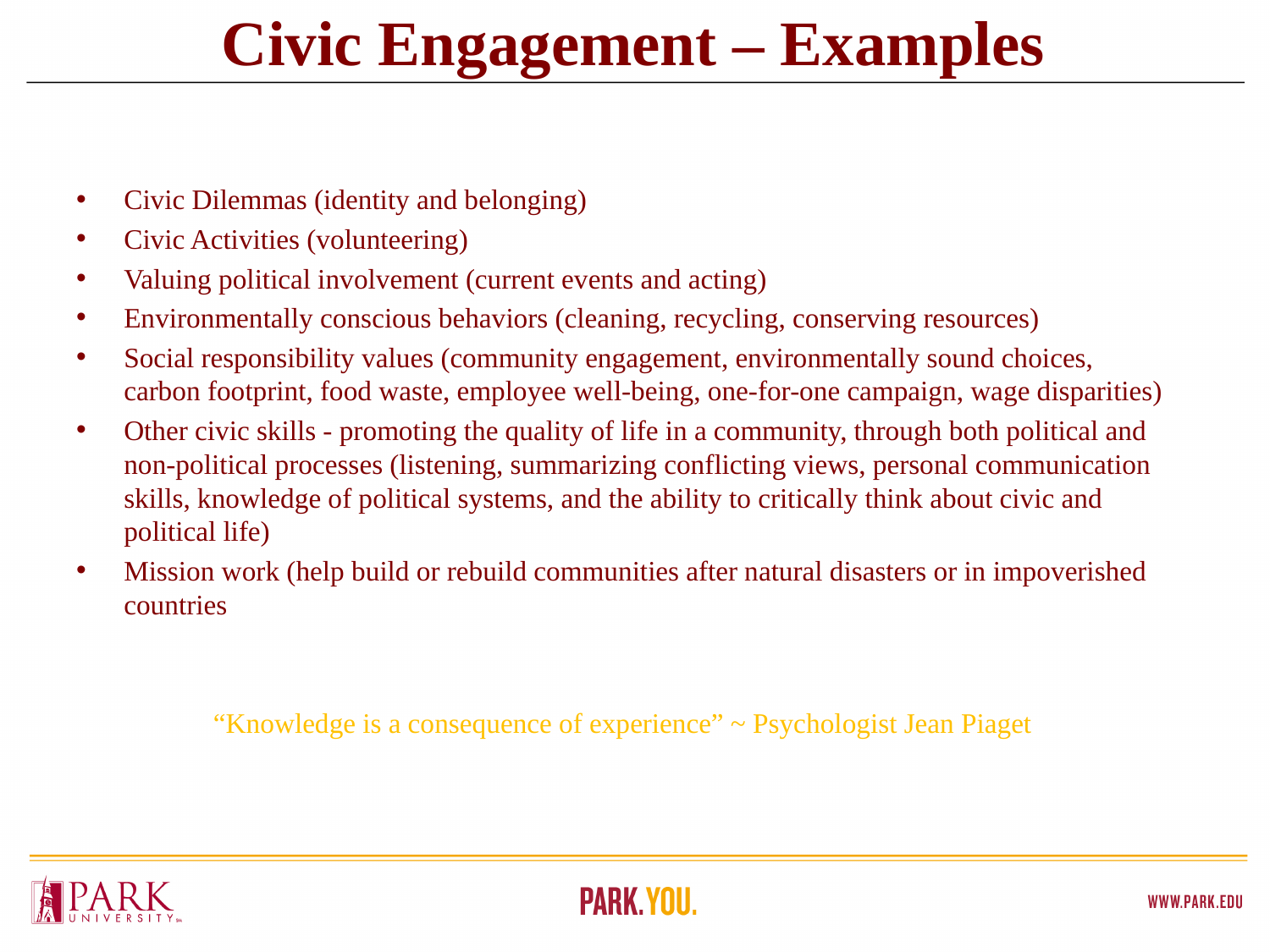

# Civic Engagement – Examples

Civic Dilemmas (identity and belonging)
Civic Activities (volunteering)
Valuing political involvement (current events and acting)
Environmentally conscious behaviors (cleaning, recycling, conserving resources)
Social responsibility values (community engagement, environmentally sound choices, carbon footprint, food waste, employee well-being, one-for-one campaign, wage disparities)
Other civic skills - promoting the quality of life in a community, through both political and non-political processes (listening, summarizing conflicting views, personal communication skills, knowledge of political systems, and the ability to critically think about civic and political life)
Mission work (help build or rebuild communities after natural disasters or in impoverished countries

“Knowledge is a consequence of experience” ~ Psychologist Jean Piaget